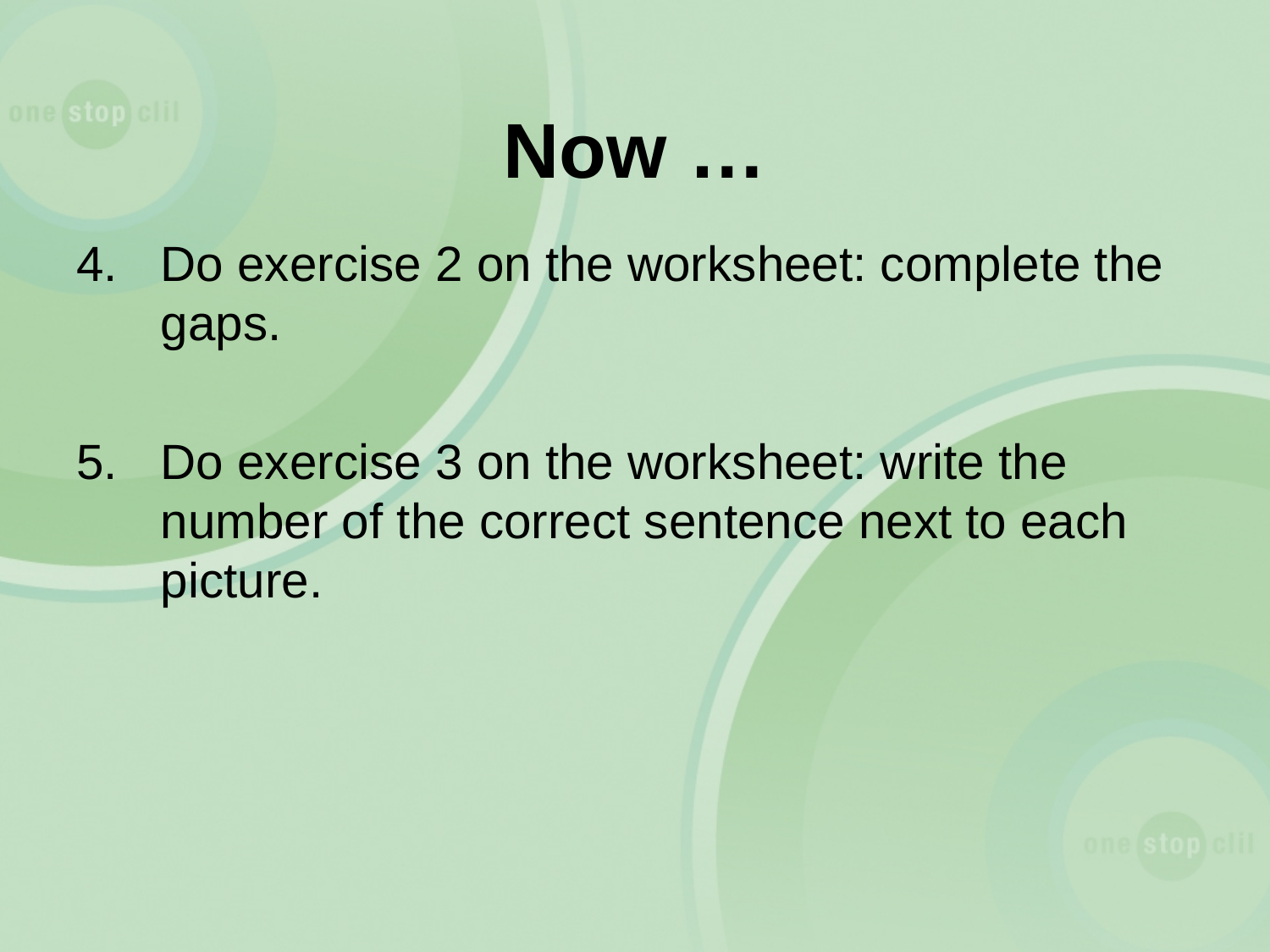

# Now …
Do exercise 2 on the worksheet: complete the gaps.

5.	Do exercise 3 on the worksheet: write the number of the correct sentence next to each picture.